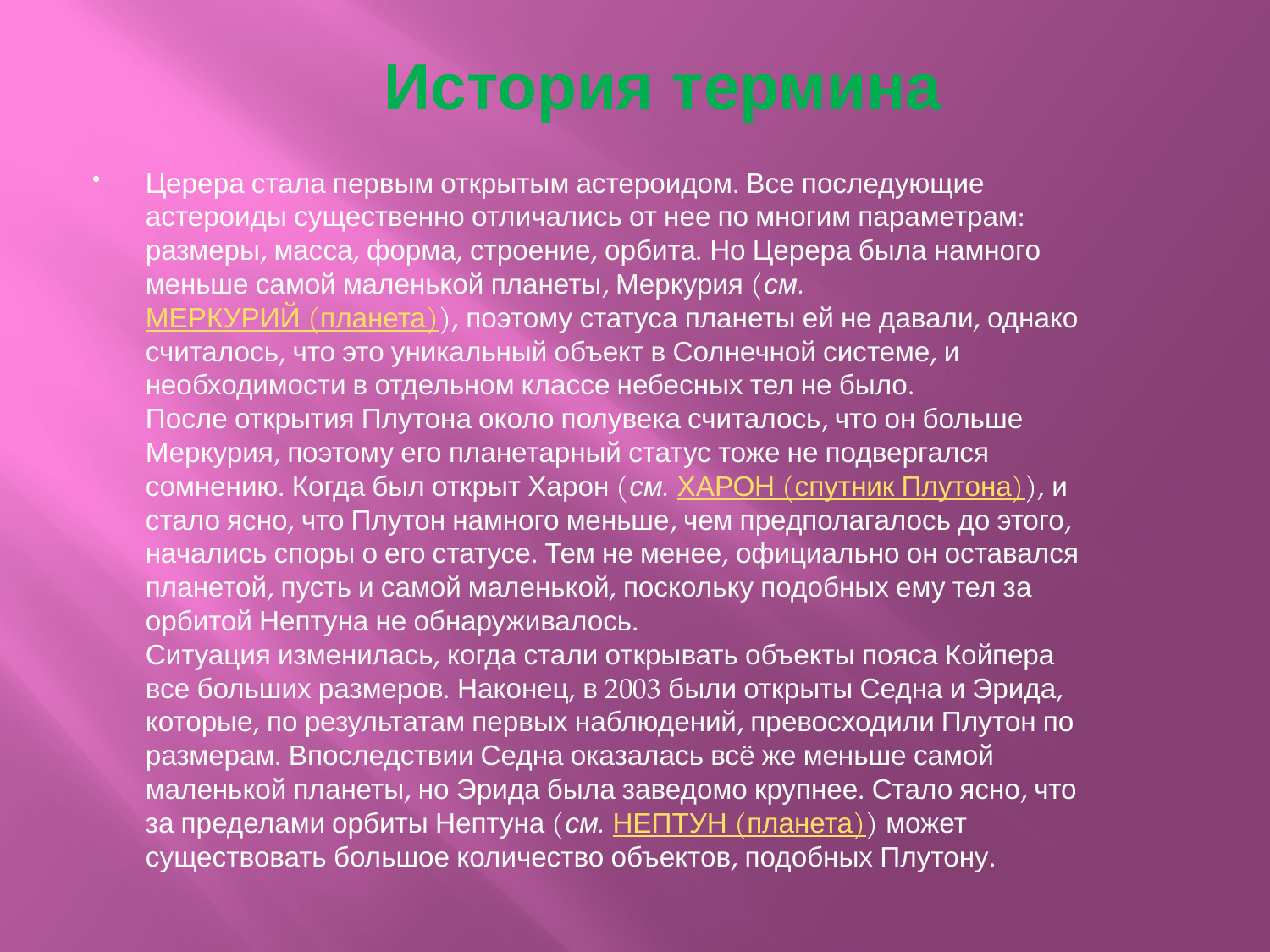

# История термина
Церера стала первым открытым астероидом. Все последующие астероиды существенно отличались от нее по многим параметрам: размеры, масса, форма, строение, орбита. Но Церера была намного меньше самой маленькой планеты, Меркурия (см. МЕРКУРИЙ (планета)), поэтому статуса планеты ей не давали, однако считалось, что это уникальный объект в Солнечной системе, и необходимости в отдельном классе небесных тел не было.
После открытия Плутона около полувека считалось, что он больше Меркурия, поэтому его планетарный статус тоже не подвергался сомнению. Когда был открыт Харон (см. ХАРОН (спутник Плутона)), и стало ясно, что Плутон намного меньше, чем предполагалось до этого, начались споры о его статусе. Тем не менее, официально он оставался планетой, пусть и самой маленькой, поскольку подобных ему тел за орбитой Нептуна не обнаруживалось.
Ситуация изменилась, когда стали открывать объекты пояса Койпера все больших размеров. Наконец, в 2003 были открыты Седна и Эрида, которые, по результатам первых наблюдений, превосходили Плутон по размерам. Впоследствии Седна оказалась всё же меньше самой маленькой планеты, но Эрида была заведомо крупнее. Стало ясно, что за пределами орбиты Нептуна (см. НЕПТУН (планета)) может существовать большое количество объектов, подобных Плутону.